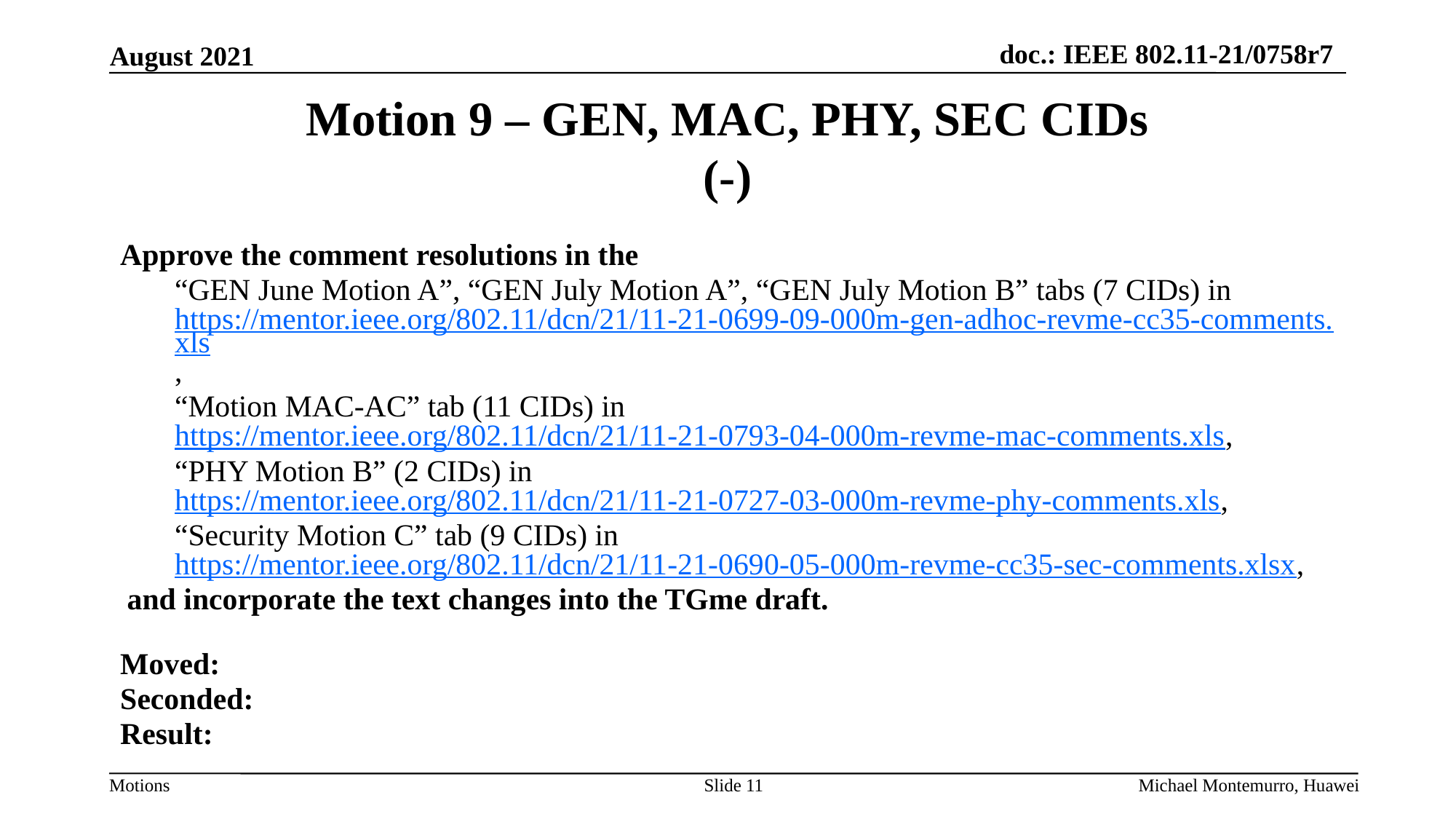

# Motion 9 – GEN, MAC, PHY, SEC CIDs (-)
Approve the comment resolutions in the
“GEN June Motion A”, “GEN July Motion A”, “GEN July Motion B” tabs (7 CIDs) in https://mentor.ieee.org/802.11/dcn/21/11-21-0699-09-000m-gen-adhoc-revme-cc35-comments.xls,
“Motion MAC-AC” tab (11 CIDs) in https://mentor.ieee.org/802.11/dcn/21/11-21-0793-04-000m-revme-mac-comments.xls,
“PHY Motion B” (2 CIDs) in https://mentor.ieee.org/802.11/dcn/21/11-21-0727-03-000m-revme-phy-comments.xls,
“Security Motion C” tab (9 CIDs) in  https://mentor.ieee.org/802.11/dcn/21/11-21-0690-05-000m-revme-cc35-sec-comments.xlsx,
and incorporate the text changes into the TGme draft.
Moved:
Seconded:
Result:

Slide 11
Michael Montemurro, Huawei